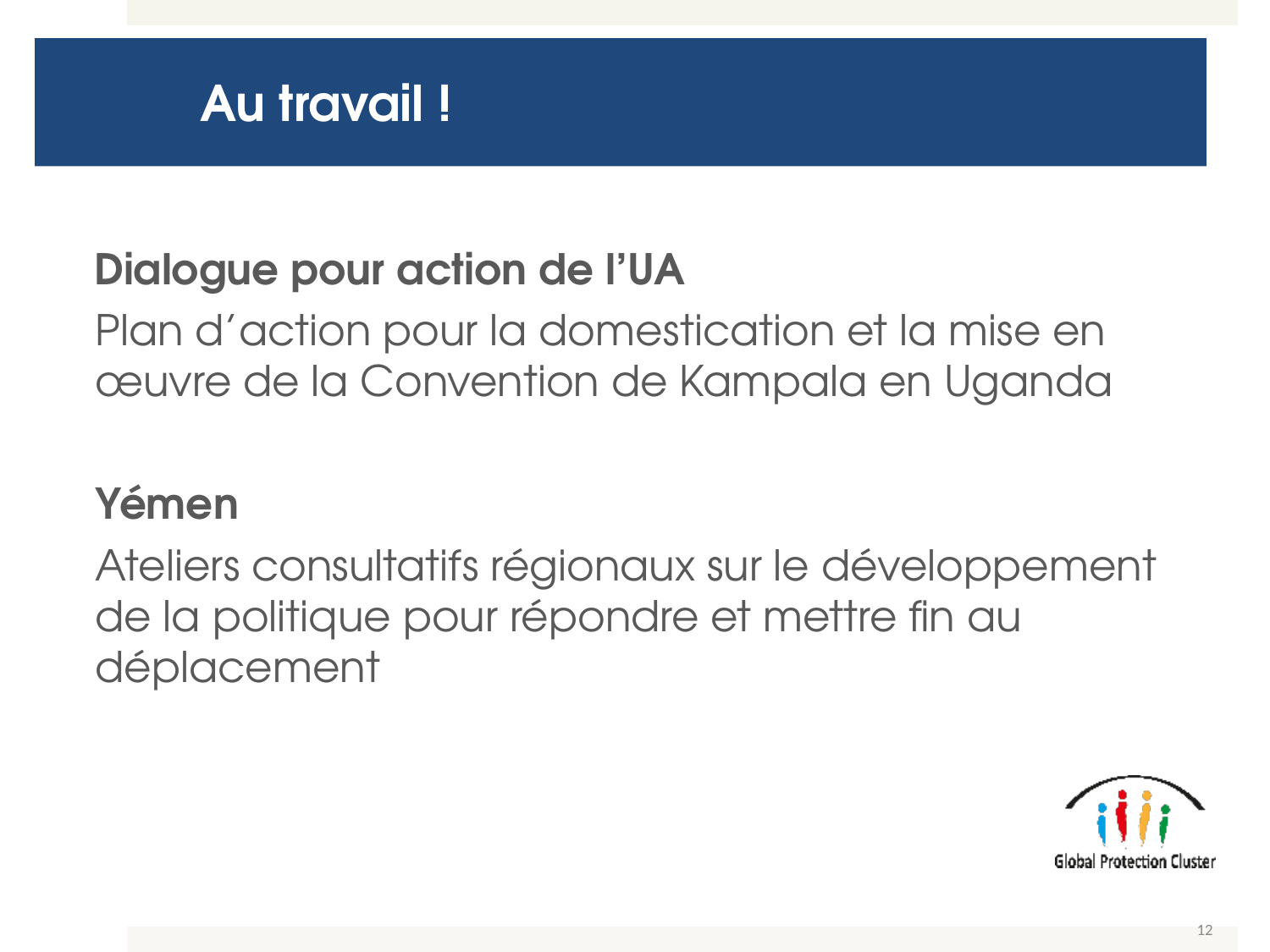

# Au travail !
    Dialogue pour action de l’UA
Plan d’action pour la domestication et la mise en œuvre de la Convention de Kampala en Uganda

Yémen
Ateliers consultatifs régionaux sur le développement de la politique pour répondre et mettre fin au déplacement